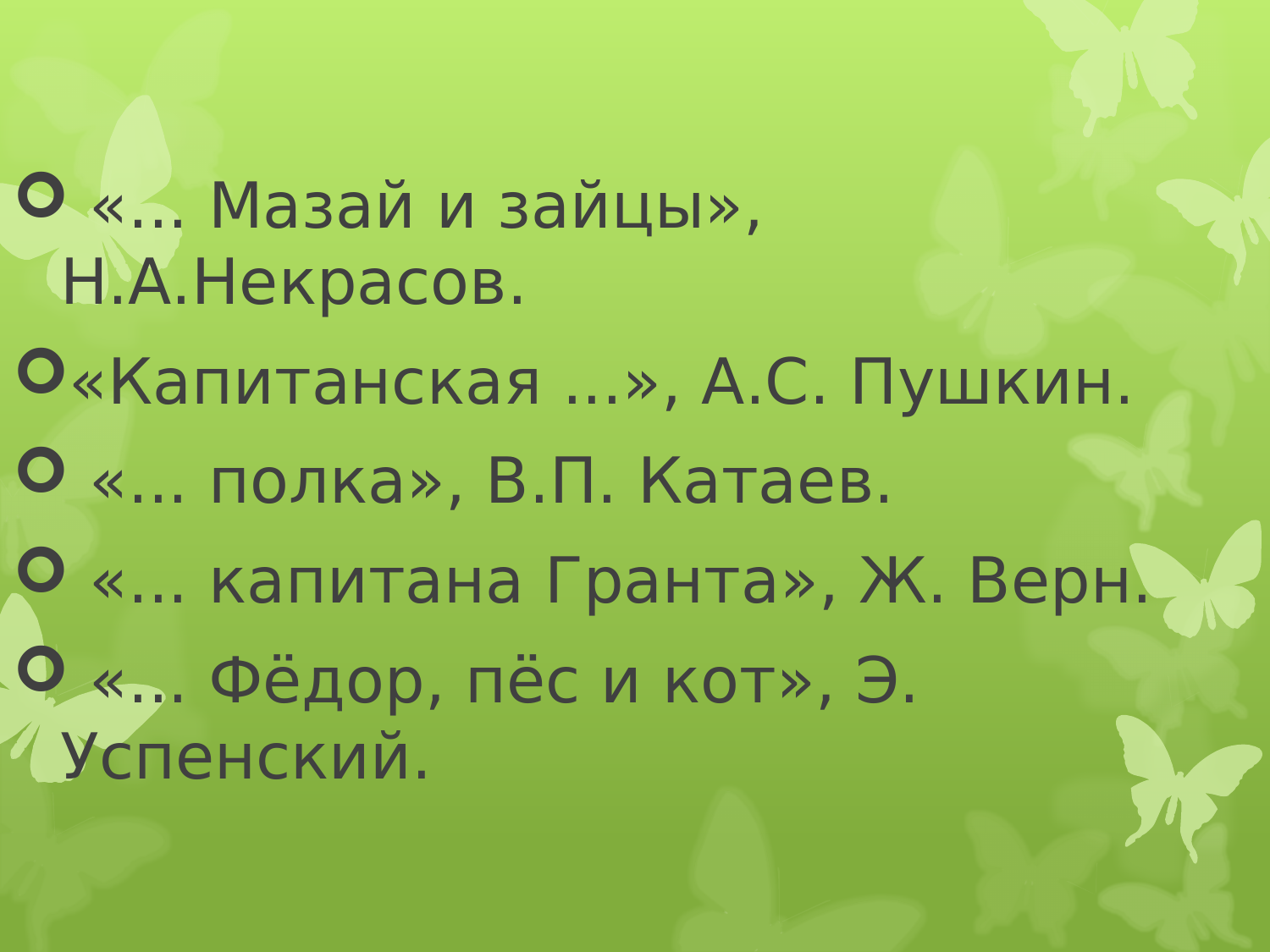

«... Мазай и зайцы», Н.А.Некрасов.
«Капитанская ...», А.С. Пушкин.
 «... полка», В.П. Катаев.
 «... капитана Гранта», Ж. Верн.
 «... Фёдор, пёс и кот», Э. Успенский.